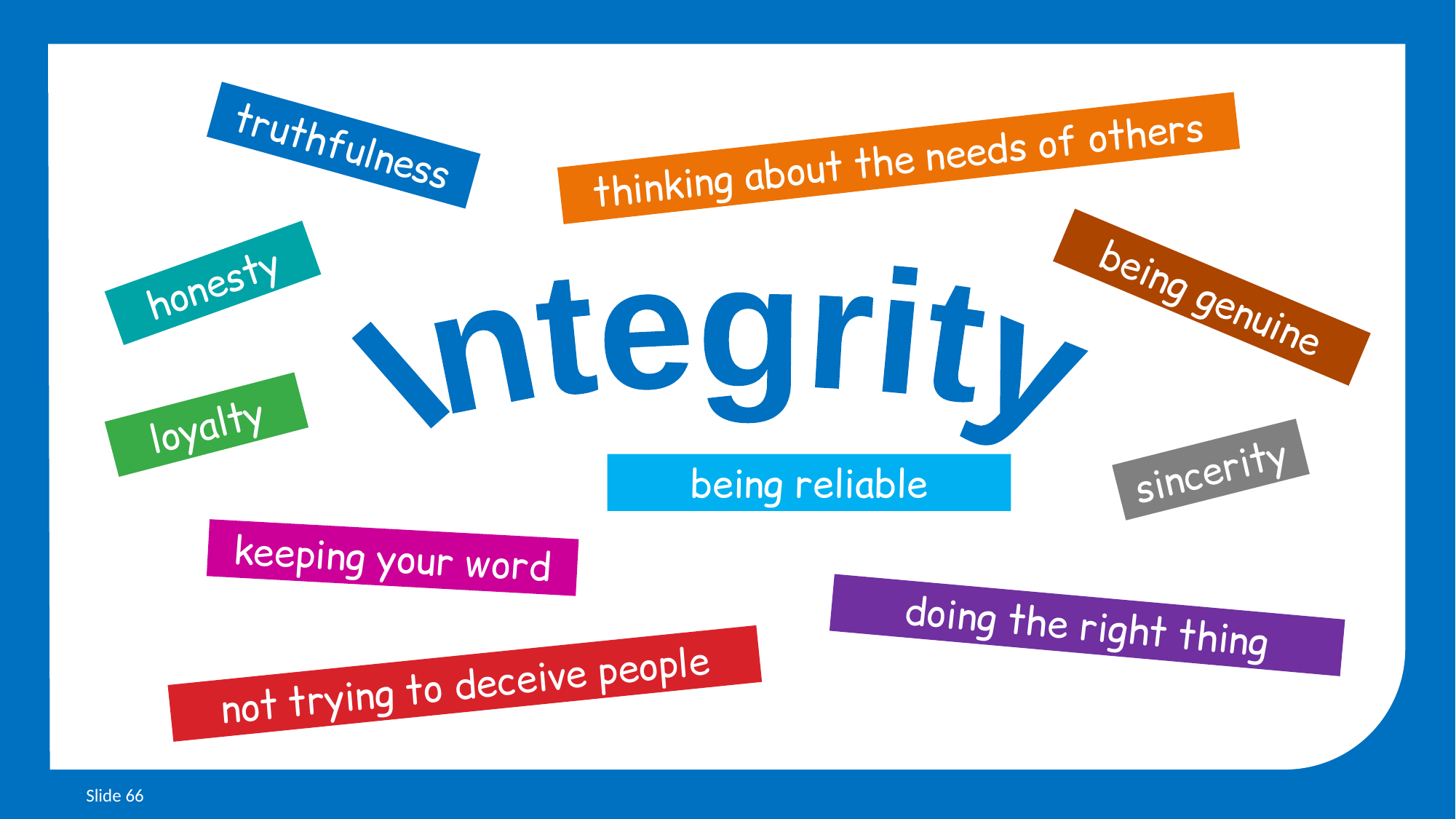

truthfulness
thinking about the needs of others
honesty
being genuine
Integrity
loyalty
sincerity
being reliable
keeping your word
doing the right thing
not trying to deceive people
Slide 66